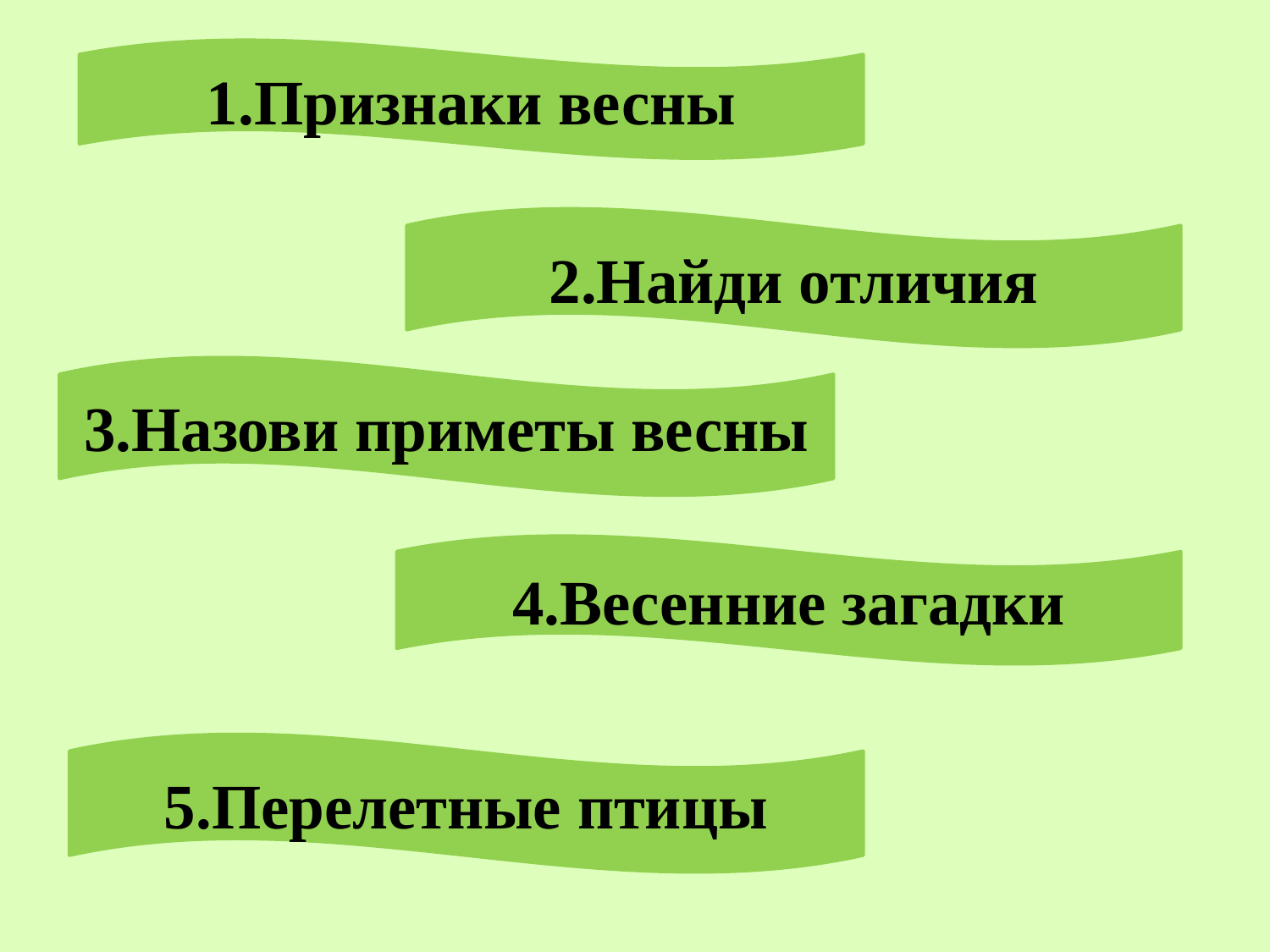

1.Признаки весны
2.Найди отличия
3.Назови приметы весны
4.Весенние загадки
5.Перелетные птицы